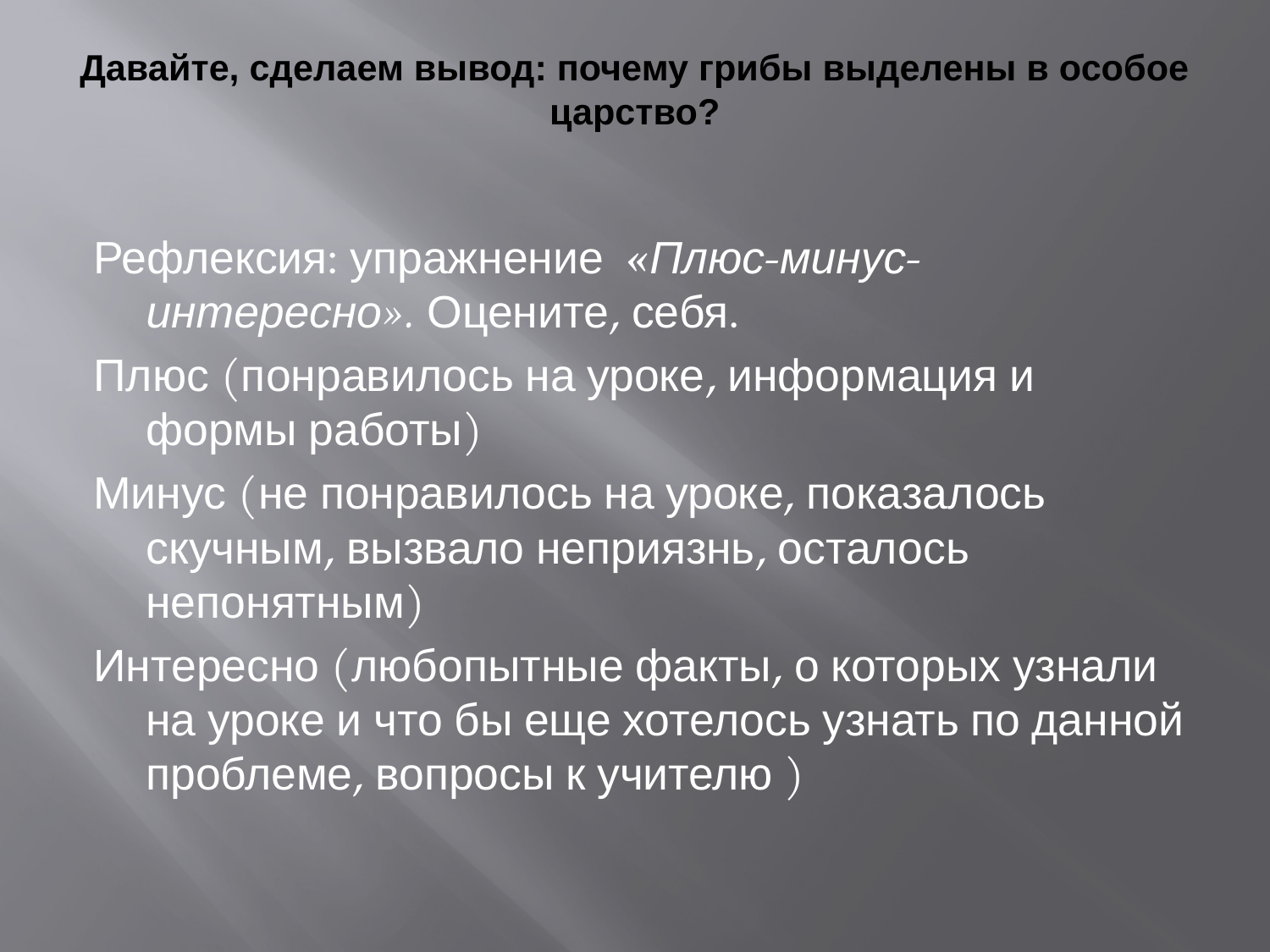

# Давайте, сделаем вывод: почему грибы выделены в особое царство?
Рефлексия: упражнение  «Плюс-минус-интересно». Оцените, себя.
Плюс (понравилось на уроке, информация и формы работы)
Минус (не понравилось на уроке, показалось скучным, вызвало неприязнь, осталось непонятным)
Интересно (любопытные факты, о которых узнали на уроке и что бы еще хотелось узнать по данной проблеме, вопросы к учителю )